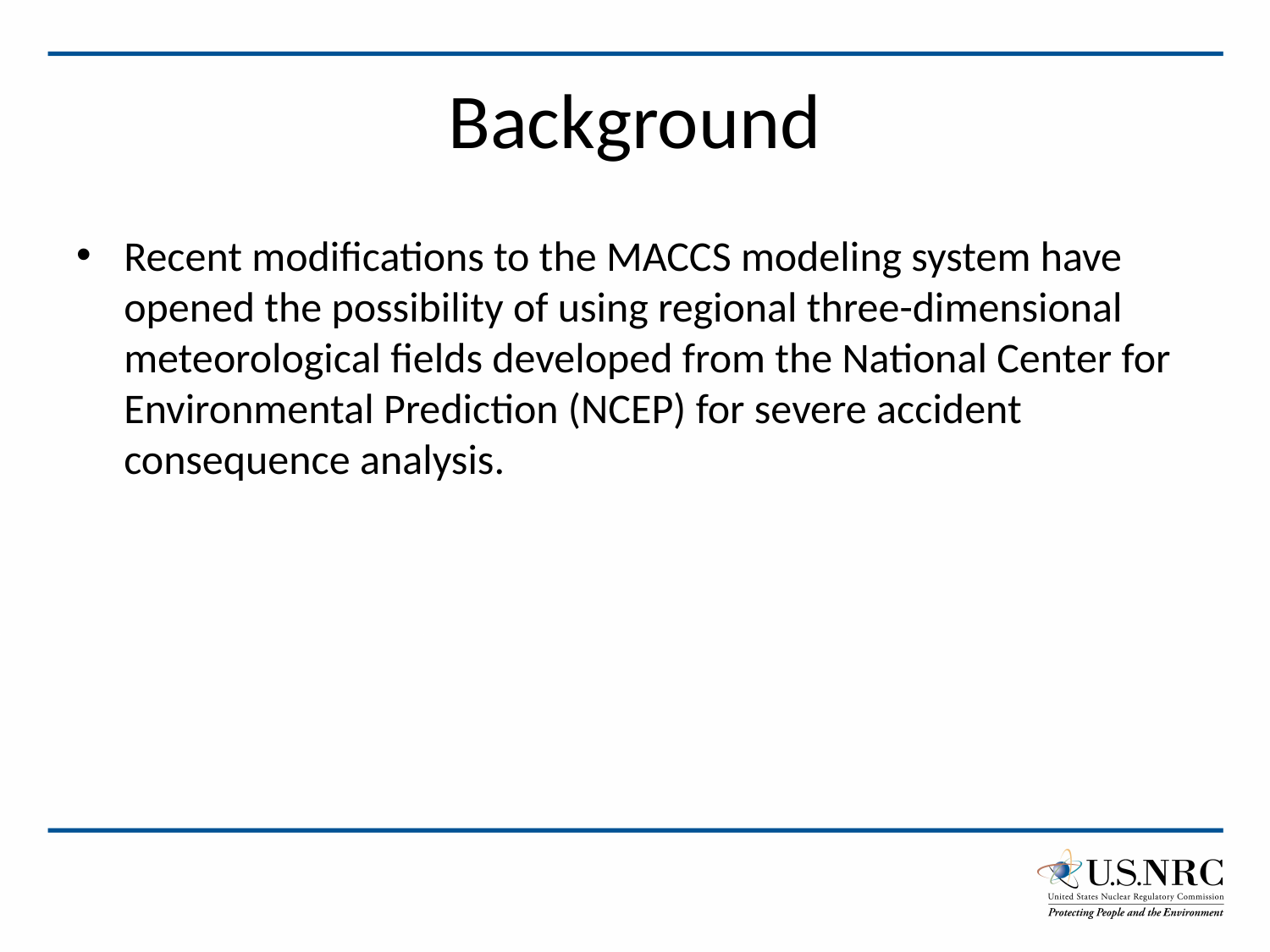

# Background
Recent modifications to the MACCS modeling system have opened the possibility of using regional three-dimensional meteorological fields developed from the National Center for Environmental Prediction (NCEP) for severe accident consequence analysis.